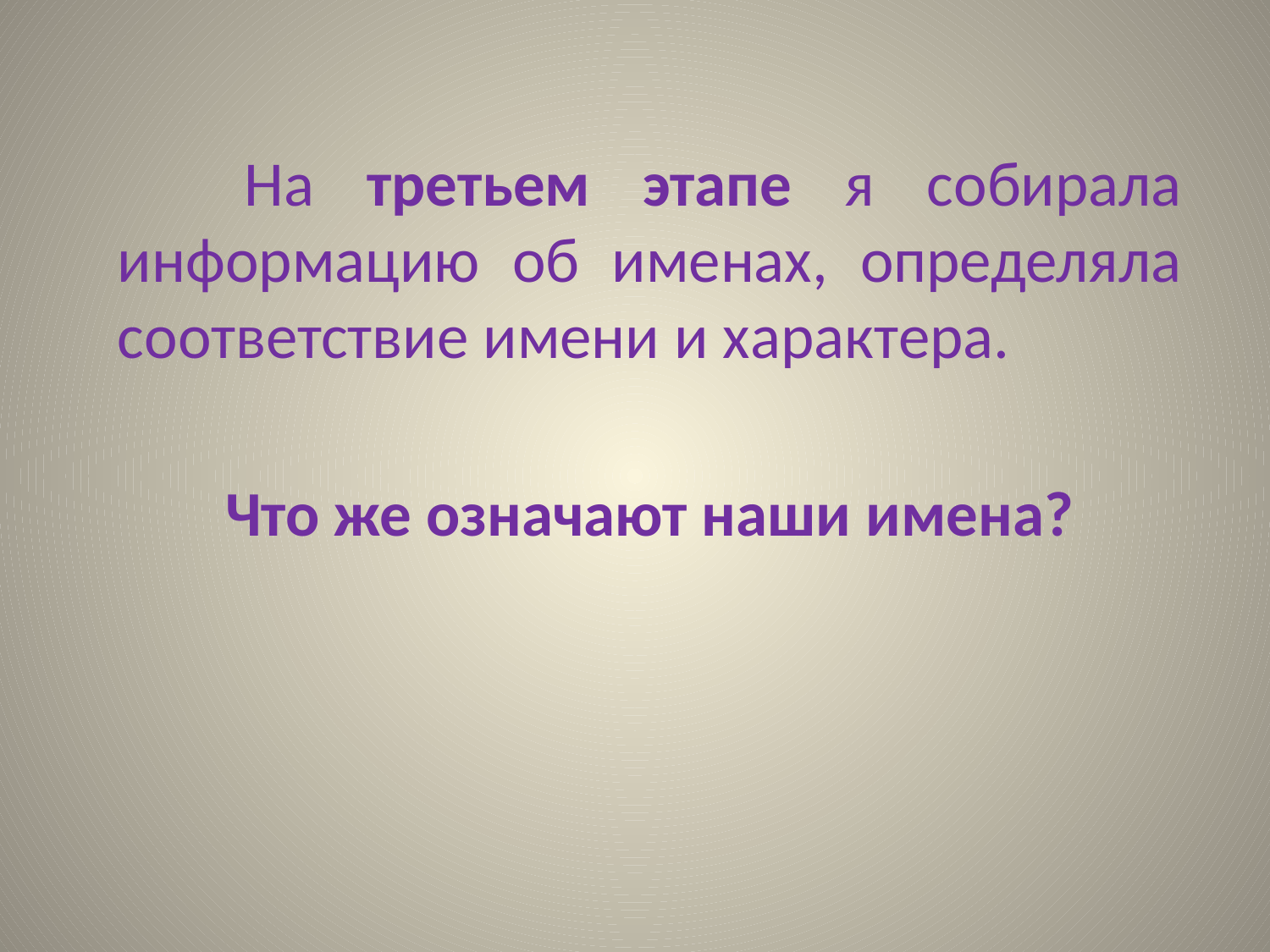

На третьем этапе я собирала информацию об именах, определяла соответствие имени и характера.

Что же означают наши имена?